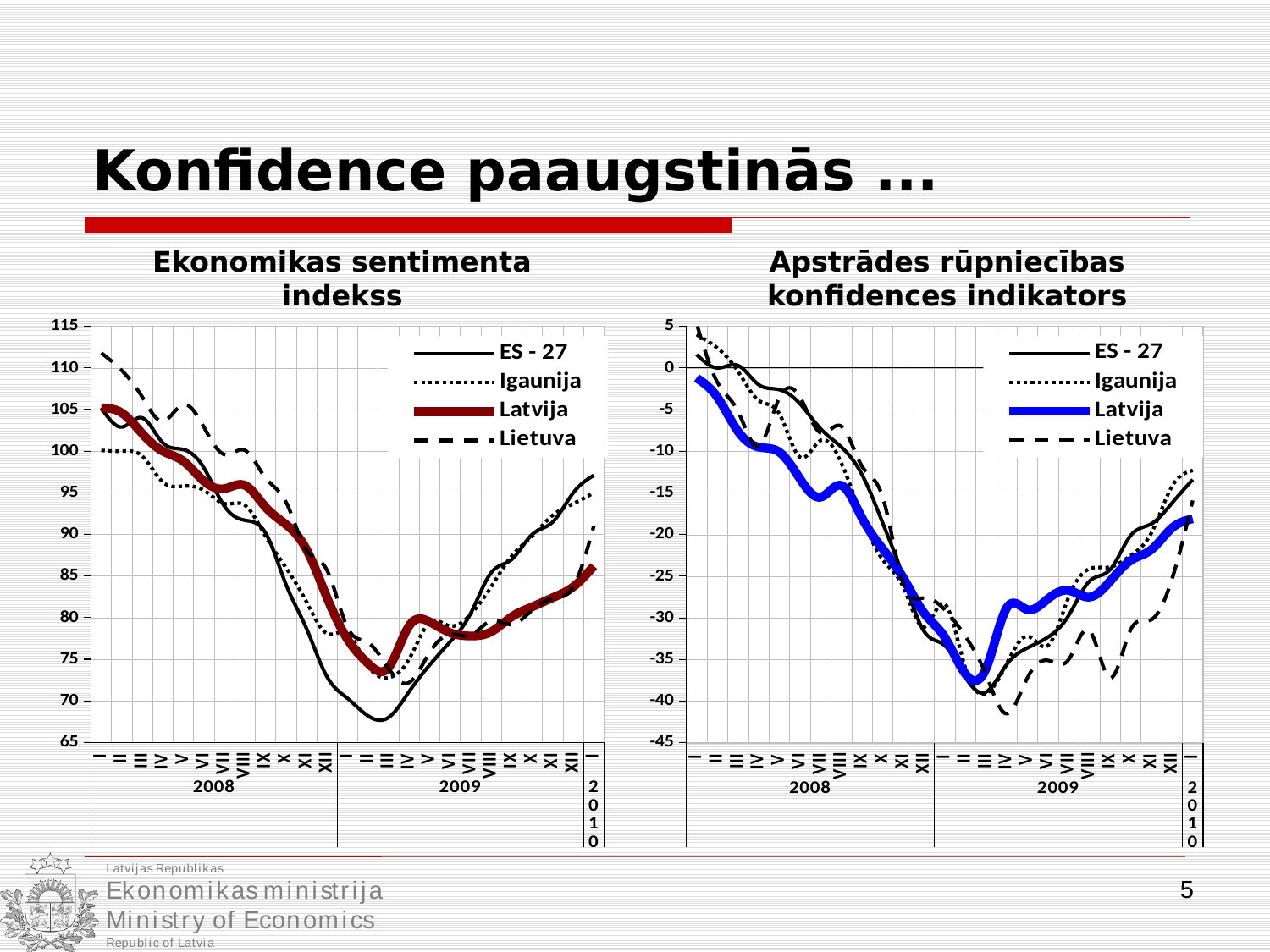

# Konfidence paaugstinās ...
Ekonomikas sentimenta indekss
Apstrādes rūpniecības konfidences indikators

### Chart

| Category | ES - 27 | Igaunija | Latvija | Lietuva |
|---|---|---|---|---|
| I | 105.2 | 100.1 | 105.2 | 111.8 |
| II | 102.9 | 100.0 | 104.6 | 109.7 |
| III | 104.0 | 99.4 | 102.1 | 106.5 |
| IV | 101.0 | 96.3 | 100.0 | 103.6 |
| V | 100.2 | 95.8 | 98.8 | 105.6 |
| VI | 98.0 | 95.3 | 96.4 | 102.9 |
| VII | 93.4 | 93.7 | 95.5 | 99.6 |
| VIII | 91.7 | 93.5 | 95.9 | 100.1 |
| IX | 90.2 | 89.8 | 93.3 | 96.8 |
| X | 84.0 | 86.0 | 91.2 | 93.9 |
| XI | 78.7 | 81.9 | 88.2 | 88.1 |
| XII | 72.9 | 78.1 | 82.4 | 85.7 |
| I | 70.3 | 78.1 | 77.4 | 78.8 |
| II | 68.2 | 74.2 | 74.5 | 77.0 |
| III | 68.0 | 72.8 | 74.0 | 73.9 |
| IV | 71.1 | 75.0 | 79.0 | 72.2 |
| V | 74.3 | 79.4 | 79.5 | 75.8 |
| VI | 77.1 | 79.0 | 78.2 | 78.0 |
| VII | 80.5 | 80.4 | 77.8 | 77.9 |
| VIII | 85.4 | 83.7 | 78.3 | 79.6 |
| IX | 87.0 | 87.4 | 80.1 | 79.2 |
| X | 90.0 | 89.8 | 81.3 | 80.9 |
| XI | 91.5 | 92.3 | 82.4 | 82.3 |
| XII | 95.0 | 93.7 | 83.7 | 83.7 |
| I | 97.1 | 95.0 | 86.2 | 91.0 |

### Chart

| Category | ES - 27 | Igaunija | Latvija | Lietuva |
|---|---|---|---|---|
| I | 1.6 | 4.0 | -1.2 | 5.3 |
| II | 0.0 | 2.4 | -3.5 | -1.7 |
| III | 0.3000000000000002 | -0.4 | -7.6 | -5.2 |
| IV | -2.0 | -3.9 | -9.5 | -9.4 |
| V | -2.6 | -5.5 | -10.1 | -3.6 |
| VI | -4.3 | -10.7 | -13.3 | -3.5 |
| VII | -7.3 | -8.700000000000001 | -15.5 | -7.8 |
| VIII | -9.5 | -11.4 | -14.1 | -7.0 |
| IX | -12.8 | -17.9 | -18.0 | -11.8 |
| X | -18.6 | -23.0 | -21.7 | -15.5 |
| XI | -25.1 | -26.3 | -25.2 | -25.9 |
| XII | -31.6 | -31.1 | -29.4 | -27.6 |
| I | -33.300000000000004 | -28.3 | -32.300000000000004 | -29.0 |
| II | -37.1 | -36.0 | -36.7 | -32.2 |
| III | -38.9 | -39.1 | -36.1 | -36.800000000000004 |
| IV | -35.6 | -35.5 | -28.8 | -41.5 |
| V | -33.6 | -32.2 | -29.0 | -37.2 |
| VI | -32.300000000000004 | -33.300000000000004 | -27.7 | -35.1 |
| VII | -29.7 | -27.5 | -26.7 | -35.0 |
| VIII | -25.6 | -24.1 | -27.5 | -31.5 |
| IX | -24.2 | -23.9 | -25.6 | -37.2 |
| X | -20.1 | -22.5 | -23.1 | -31.4 |
| XI | -18.7 | -19.8 | -21.8 | -30.2 |
| XII | -16.2 | -14.2 | -19.2 | -25.3 |
| I | -13.4 | -12.3 | -18.1 | -15.9 |
5